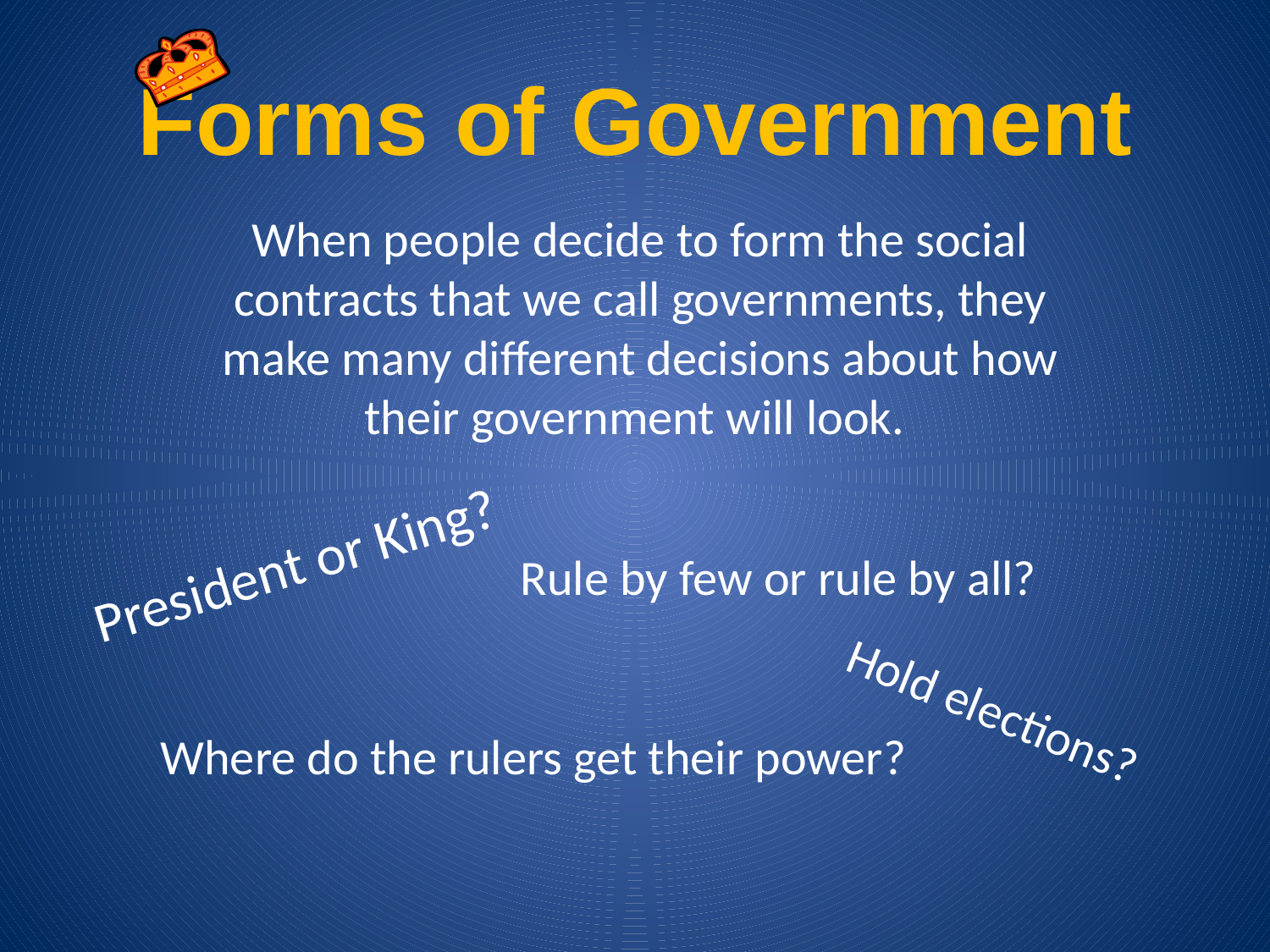

# Forms of Government
When people decide to form the social contracts that we call governments, they make many different decisions about how their government will look.
President or King?
Rule by few or rule by all?
Hold elections?
Where do the rulers get their power?